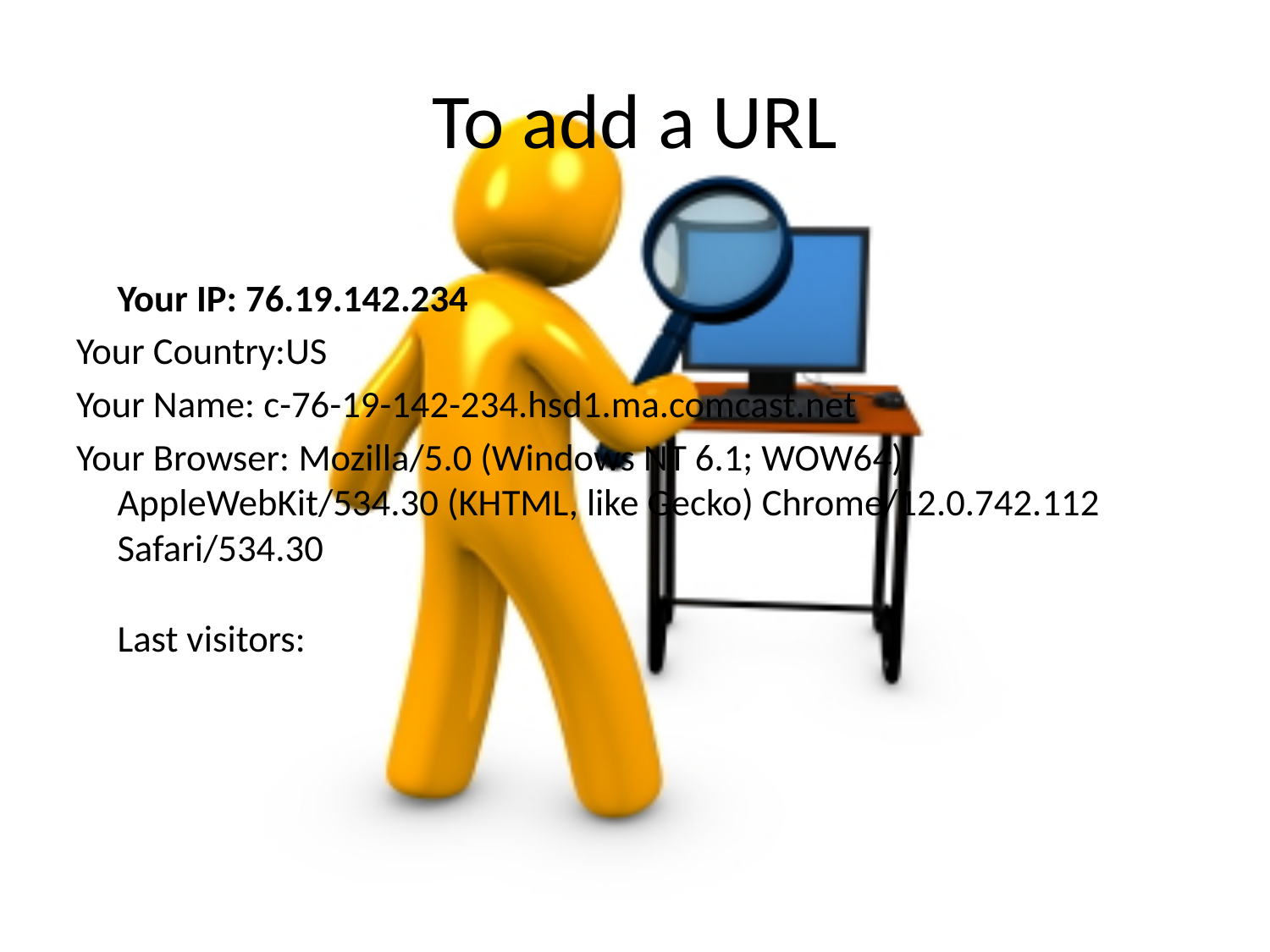

# To add a URL
Your IP: 76.19.142.234
Your Country:US
Your Name: c-76-19-142-234.hsd1.ma.comcast.net
Your Browser: Mozilla/5.0 (Windows NT 6.1; WOW64) AppleWebKit/534.30 (KHTML, like Gecko) Chrome/12.0.742.112 Safari/534.30
Last visitors: